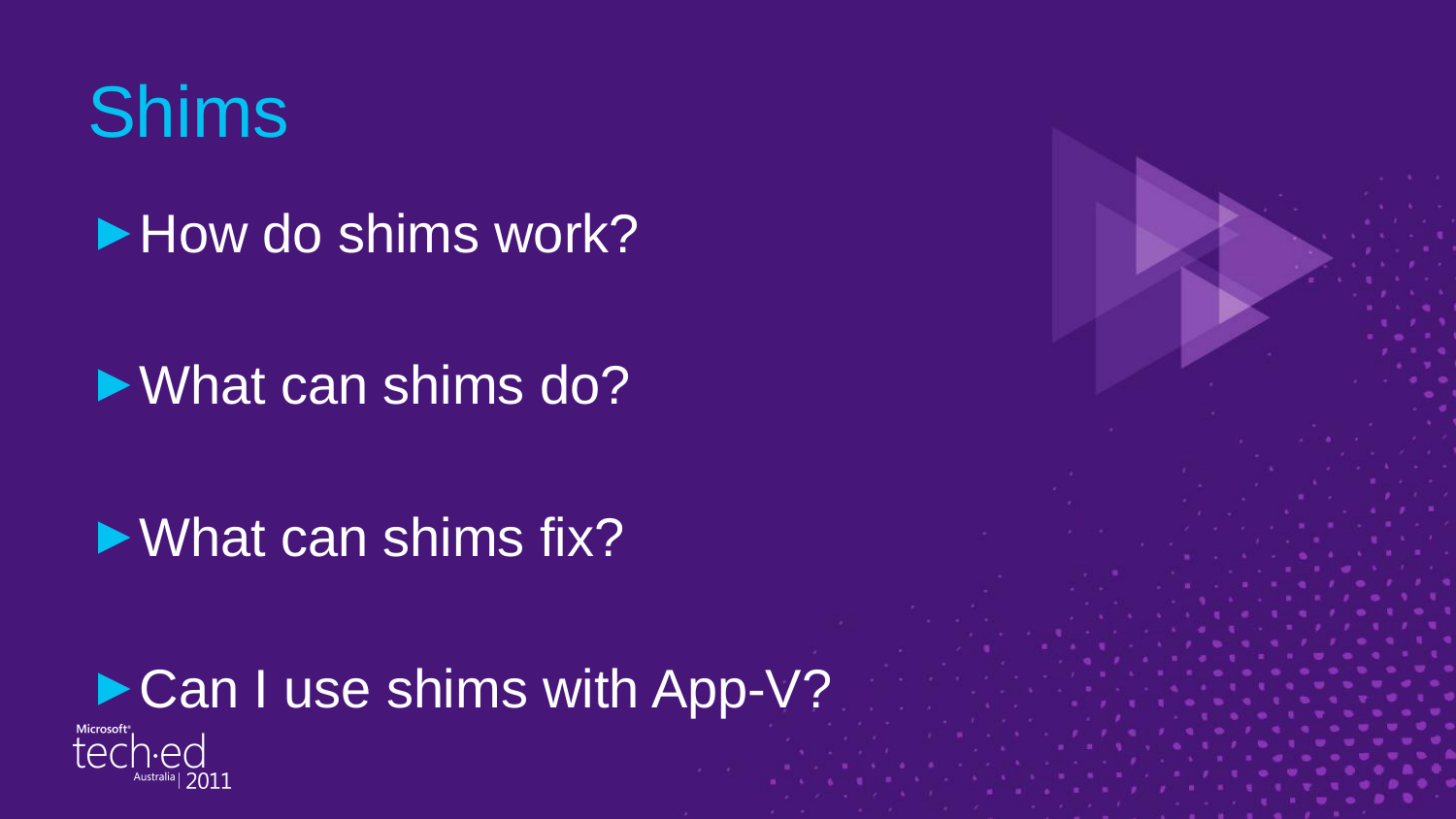

# Shims
How do shims work?

What can shims do?

What can shims fix?

Can I use shims with App-V?